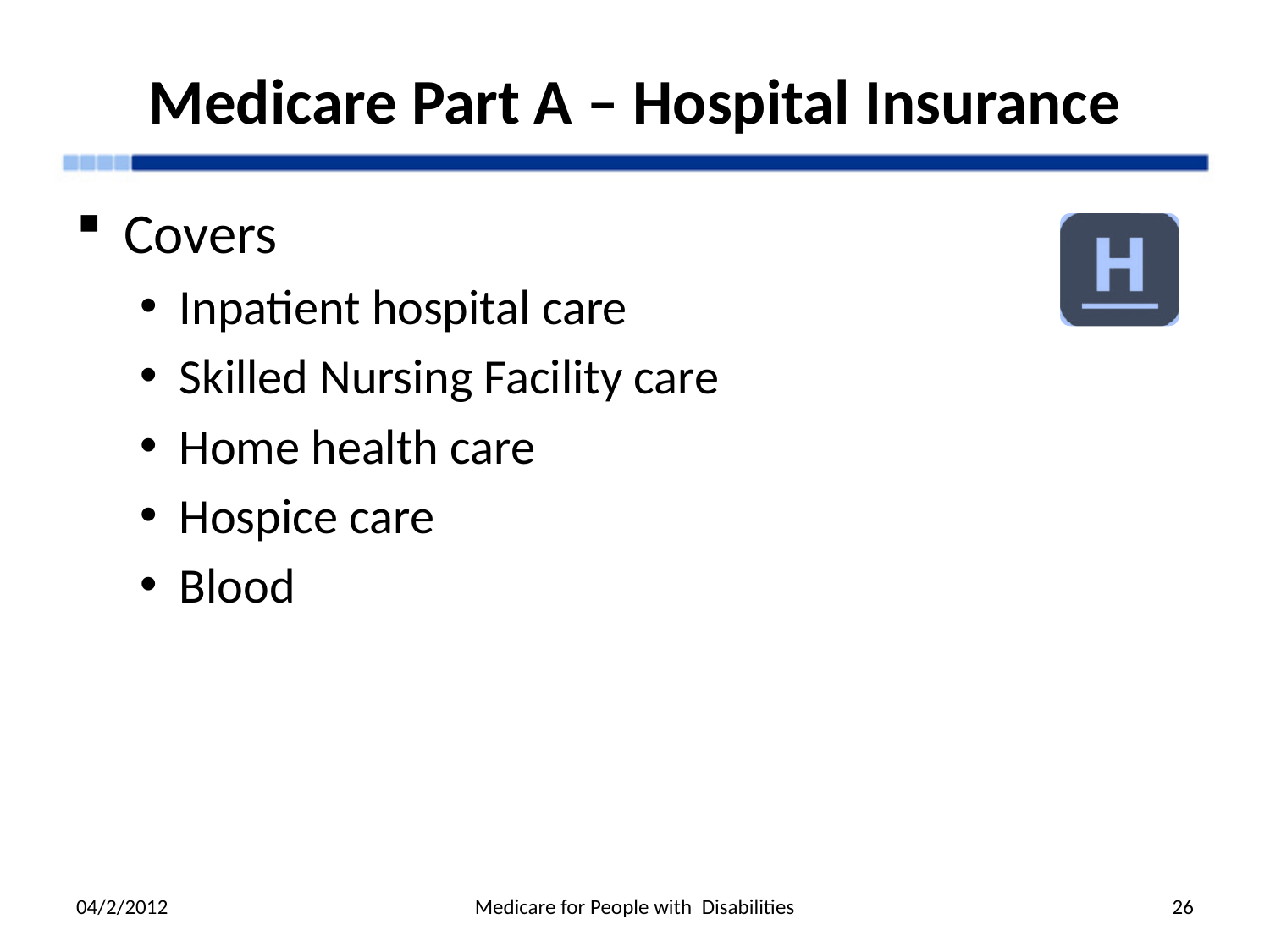

# Medicare Part A – Hospital Insurance
Covers
Inpatient hospital care
Skilled Nursing Facility care
Home health care
Hospice care
Blood

04/2/2012
Medicare for People with  Disabilities
26